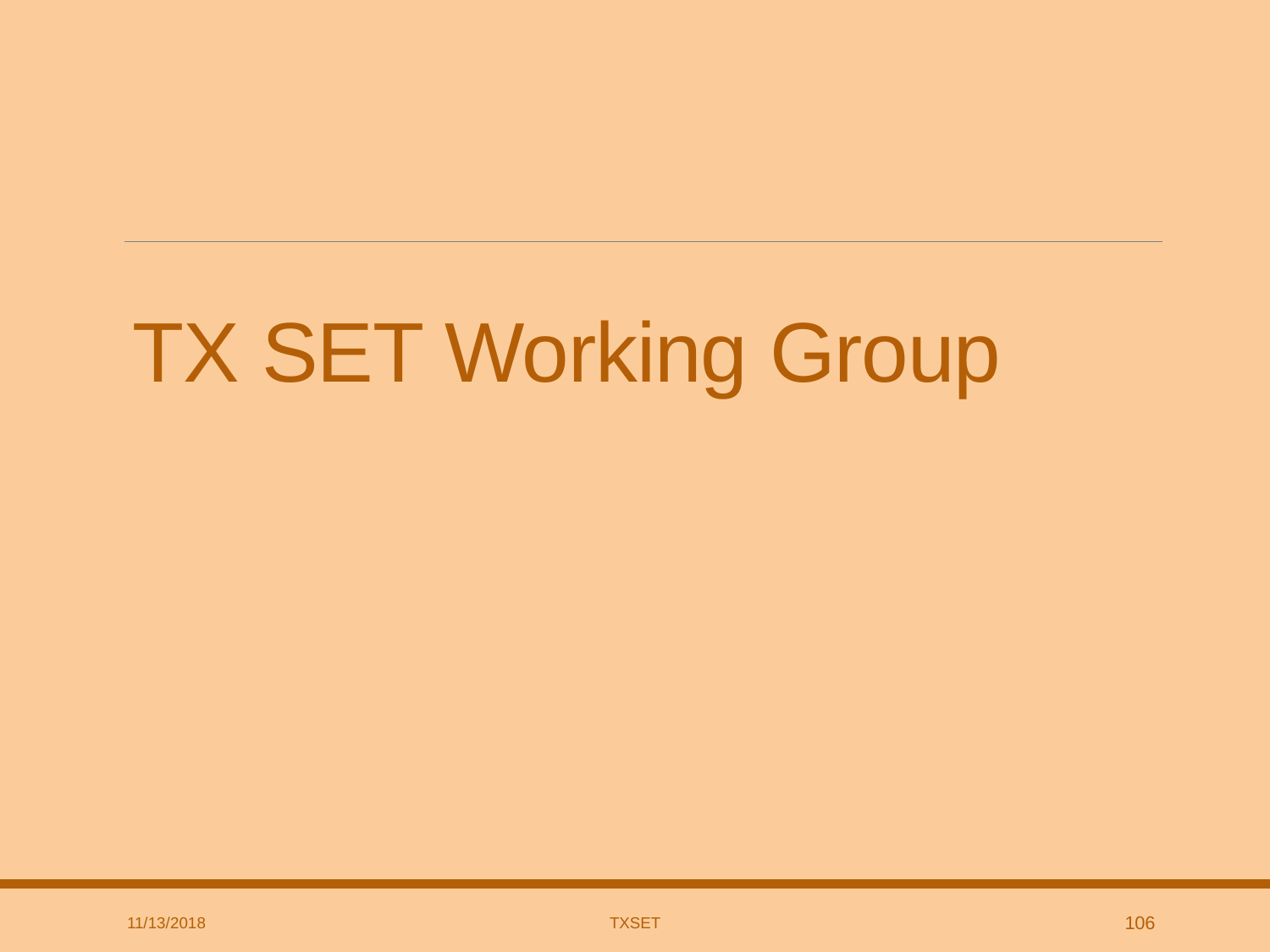

# TX SET Working Group
11/13/2018
TxSET
106